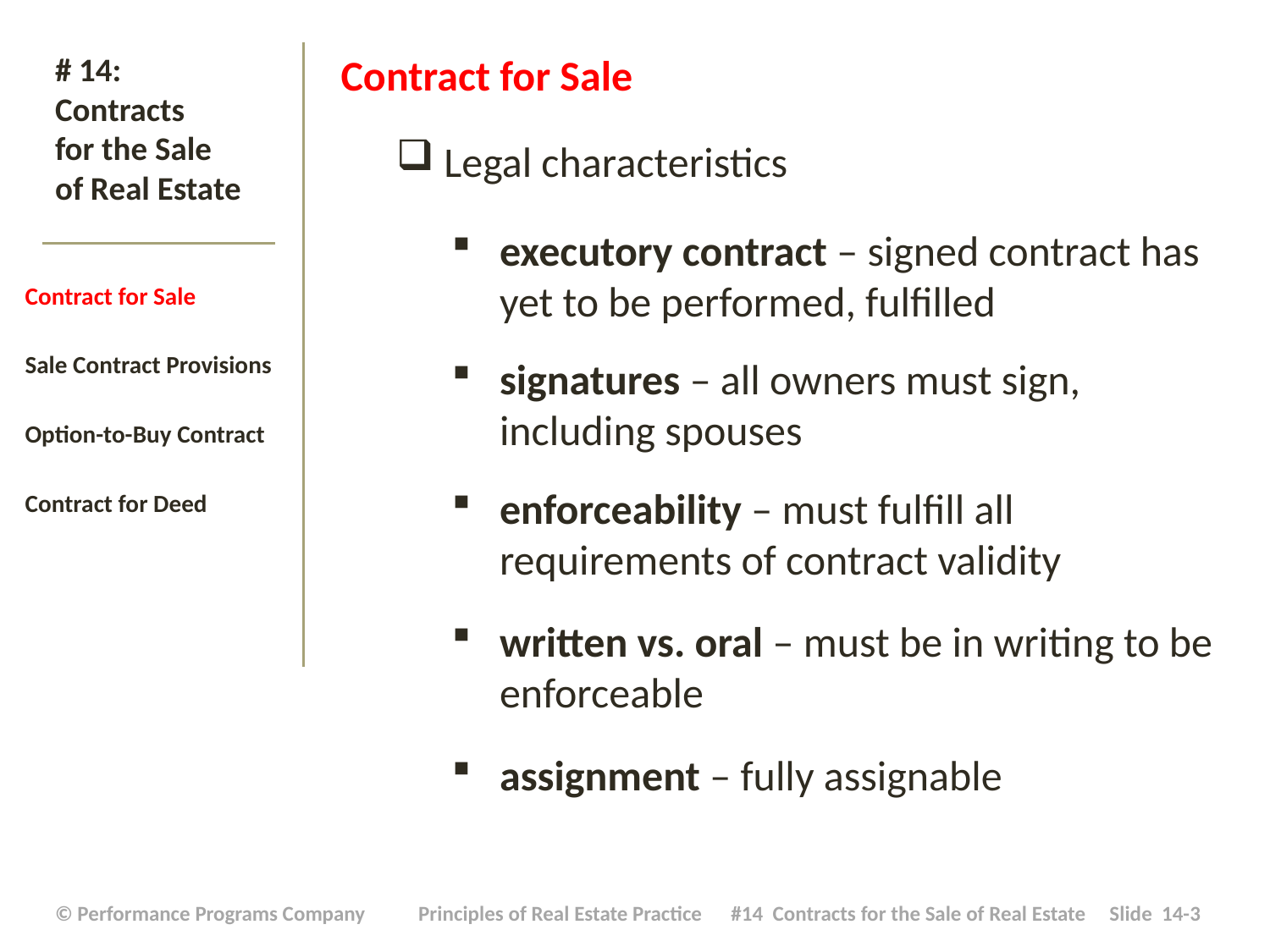

Contract for Sale

Legal characteristics
executory contract – signed contract has yet to be performed, fulfilled
signatures – all owners must sign, including spouses
enforceability – must fulfill all requirements of contract validity
written vs. oral – must be in writing to be enforceable
assignment – fully assignable
# # 14: Contracts for the Sale of Real Estate

Contract for Sale

Sale Contract Provisions

Option-to-Buy Contract

Contract for Deed

| © Performance Programs Company Principles of Real Estate Practice #14 Contracts for the Sale of Real Estate Slide 14-3 |
| --- |